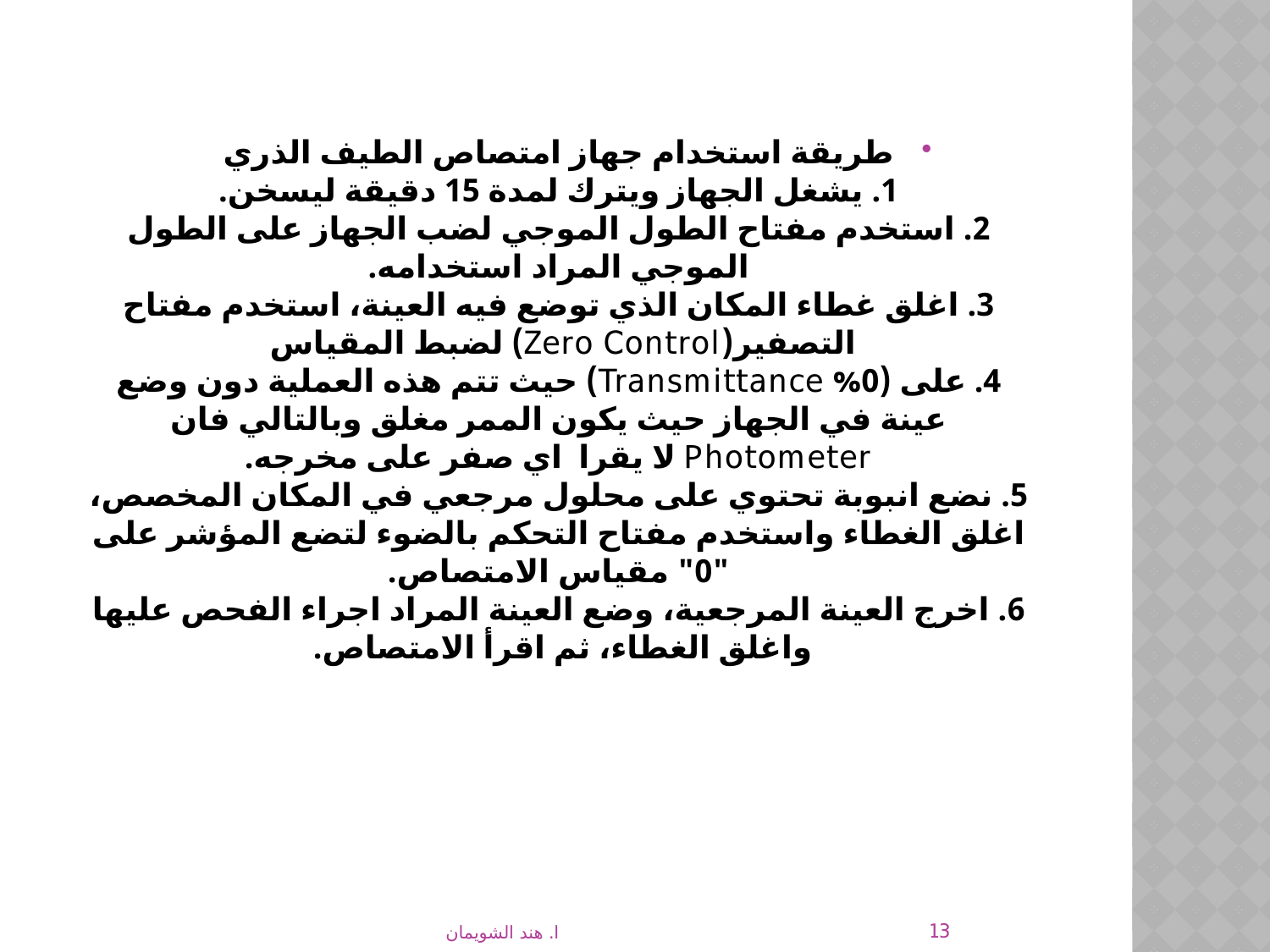

طريقة استخدام جهاز امتصاص الطيف الذري
1. يشغل الجهاز ويترك لمدة 15 دقيقة ليسخن.
2. استخدم مفتاح الطول الموجي لضب الجهاز على الطول الموجي المراد استخدامه.
3. اغلق غطاء المكان الذي توضع فيه العينة، استخدم مفتاح التصفير(Zero Control) لضبط المقياس 
4. على (0% Transmittance) حيث تتم هذه العملية دون وضع عينة في الجهاز حيث يكون الممر مغلق وبالتالي فان Photometer لا يقرا  اي صفر على مخرجه.
5. نضع انبوبة تحتوي على محلول مرجعي في المكان المخصص، اغلق الغطاء واستخدم مفتاح التحكم بالضوء لتضع المؤشر على "0" مقياس الامتصاص.
6. اخرج العينة المرجعية، وضع العينة المراد اجراء الفحص عليها واغلق الغطاء، ثم اقرأ الامتصاص.
13
ا. هند الشويمان